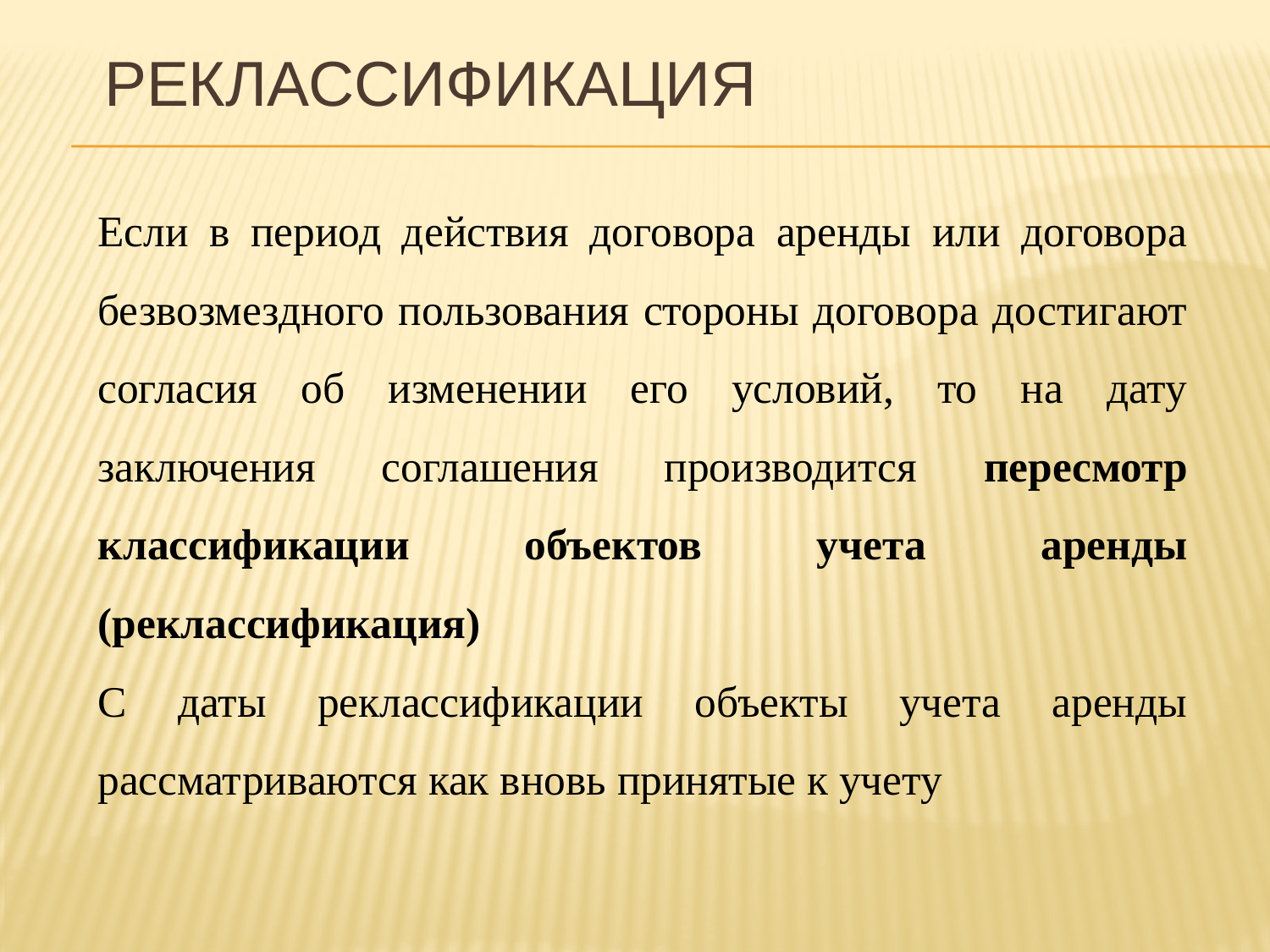

# Реклассификация
Если в период действия договора аренды или договора безвозмездного пользования стороны договора достигают согласия об изменении его условий, то на дату заключения соглашения производится пересмотр классификации объектов учета аренды (реклассификация)
С даты реклассификации объекты учета аренды рассматриваются как вновь принятые к учету